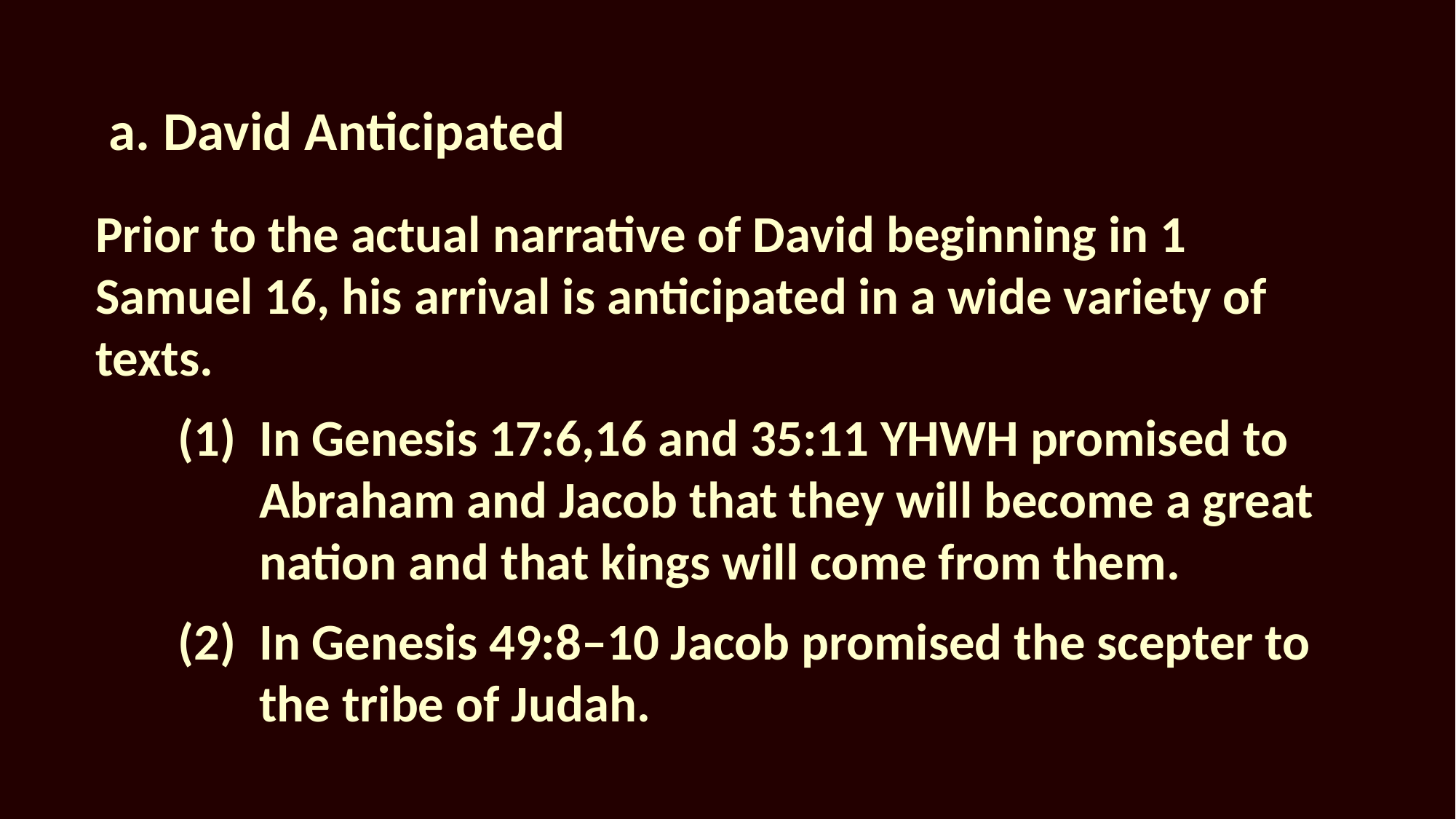

# a.	David Anticipated
Prior to the actual narrative of David beginning in 1 Samuel 16, his arrival is anticipated in a wide variety of texts.
In Genesis 17:6,16 and 35:11 YHWH promised to Abraham and Jacob that they will become a great nation and that kings will come from them.
In Genesis 49:8–10 Jacob promised the scepter to the tribe of Judah.